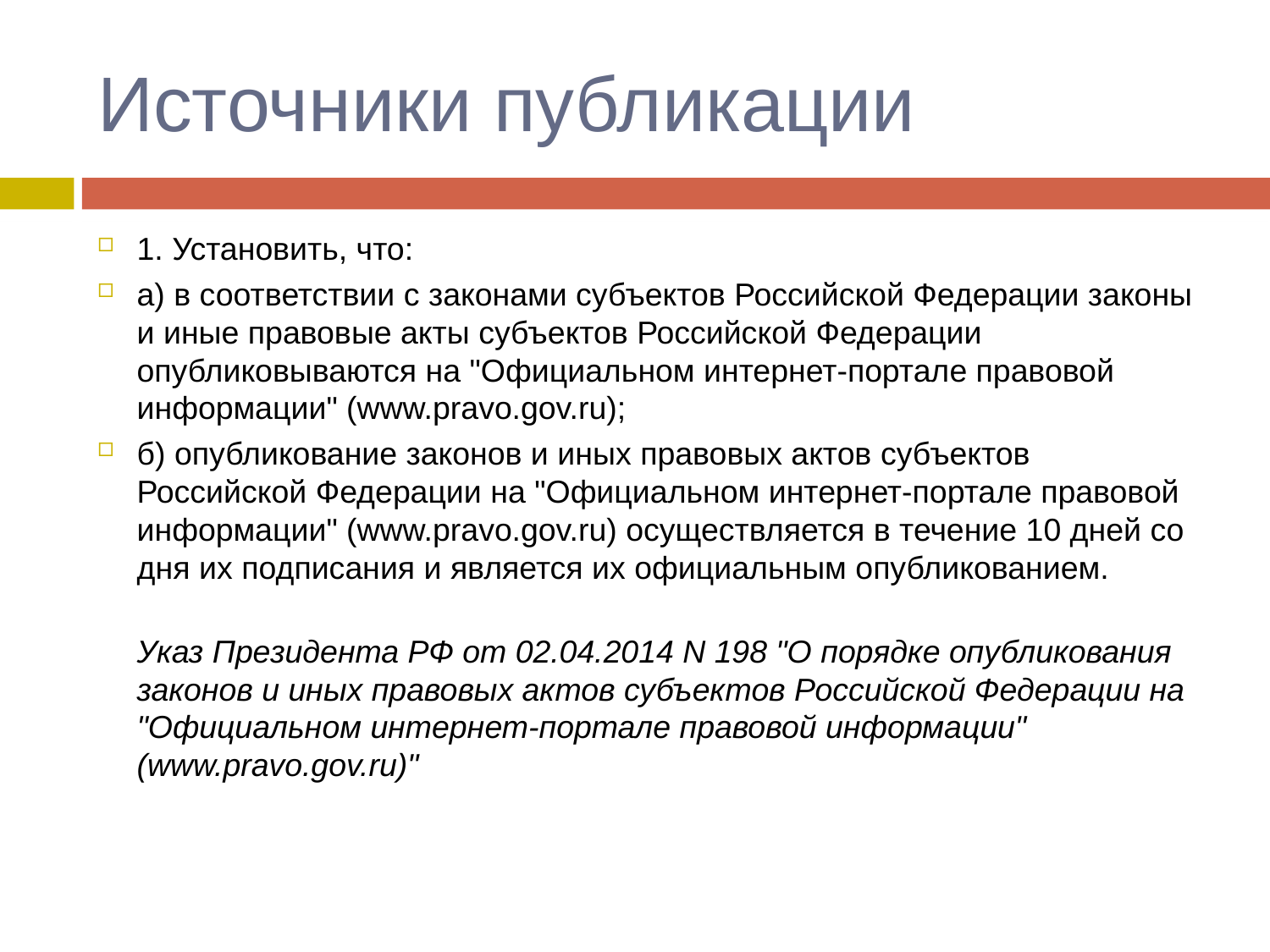

# Источники публикации
1. Установить, что:
а) в соответствии с законами субъектов Российской Федерации законы и иные правовые акты субъектов Российской Федерации опубликовываются на "Официальном интернет-портале правовой информации" (www.pravo.gov.ru);
б) опубликование законов и иных правовых актов субъектов Российской Федерации на "Официальном интернет-портале правовой информации" (www.pravo.gov.ru) осуществляется в течение 10 дней со дня их подписания и является их официальным опубликованием.
Указ Президента РФ от 02.04.2014 N 198 "О порядке опубликования законов и иных правовых актов субъектов Российской Федерации на "Официальном интернет-портале правовой информации" (www.pravo.gov.ru)"